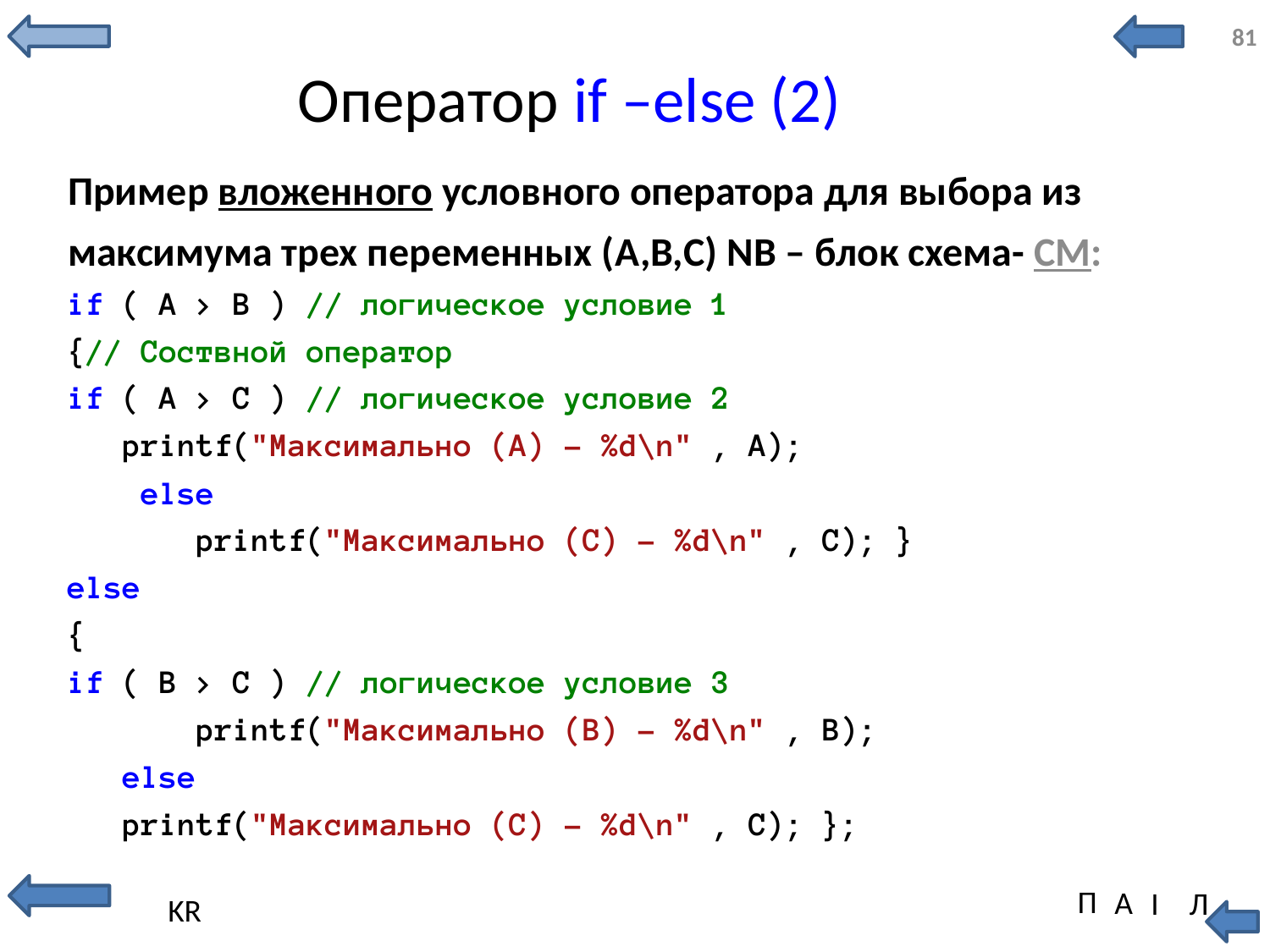

# Оператор if –else (2)
Пример вложенного условного оператора для выбора из максимума трех переменных (A,B,C) NB – блок схема- СМ:
if ( A > B ) // логическое условие 1
{// Соствной оператор
if ( A > C ) // логическое условие 2
   printf("Максимально (A) - %d\n" , A);
    else
       printf("Максимально (C) - %d\n" , C); }
else
{
if ( B > C ) // логическое условие 3
       printf("Максимально (B) - %d\n" , B);
   else
   printf("Максимально (C) - %d\n" , C); };